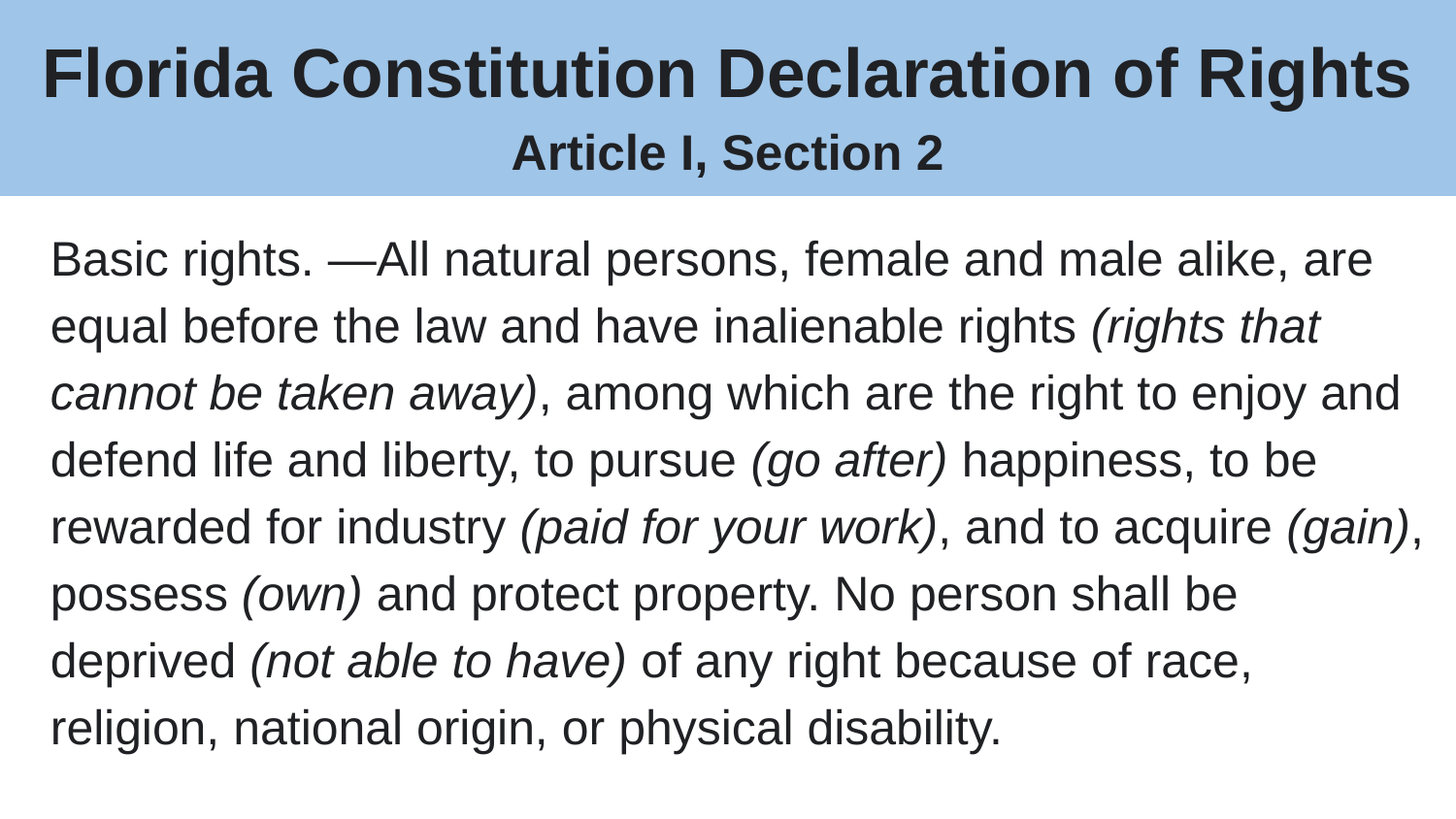

# Florida Constitution Declaration of Rights
Article I, Section 2
Basic rights. —All natural persons, female and male alike, are equal before the law and have inalienable rights (rights that cannot be taken away), among which are the right to enjoy and defend life and liberty, to pursue (go after) happiness, to be rewarded for industry (paid for your work), and to acquire (gain), possess (own) and protect property. No person shall be deprived (not able to have) of any right because of race, religion, national origin, or physical disability.